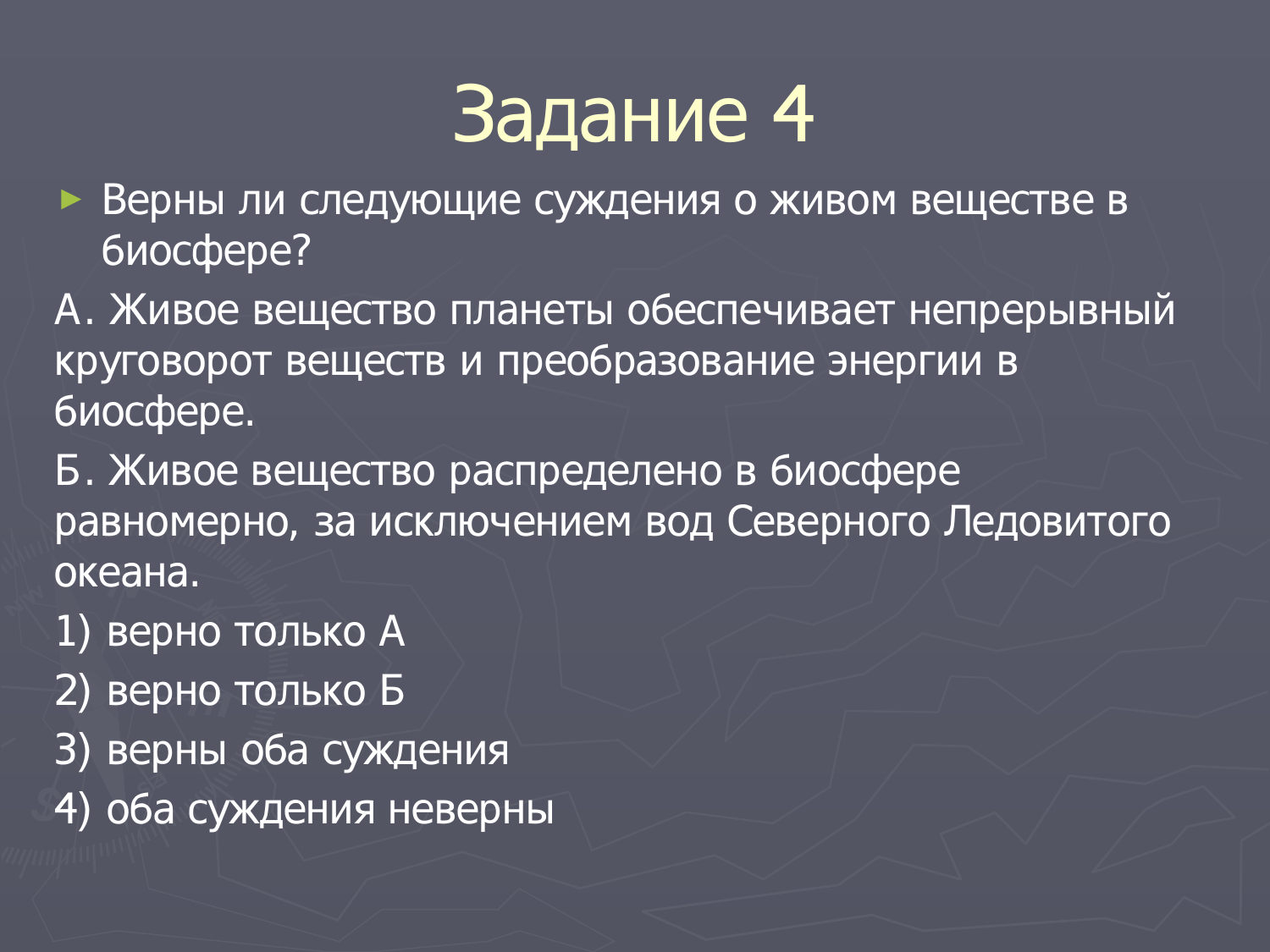

# Задание 4
Верны ли следующие суждения о живом веществе в биосфере?
А. Живое вещество планеты обеспечивает непрерывный круговорот веществ и преобразование энергии в биосфере.
Б.  Живое вещество распределено в биосфере равномерно, за исключением вод Северного Ледовитого океана.
1)  верно только А
2)  верно только Б
3)  верны оба суждения
4)  оба суждения неверны